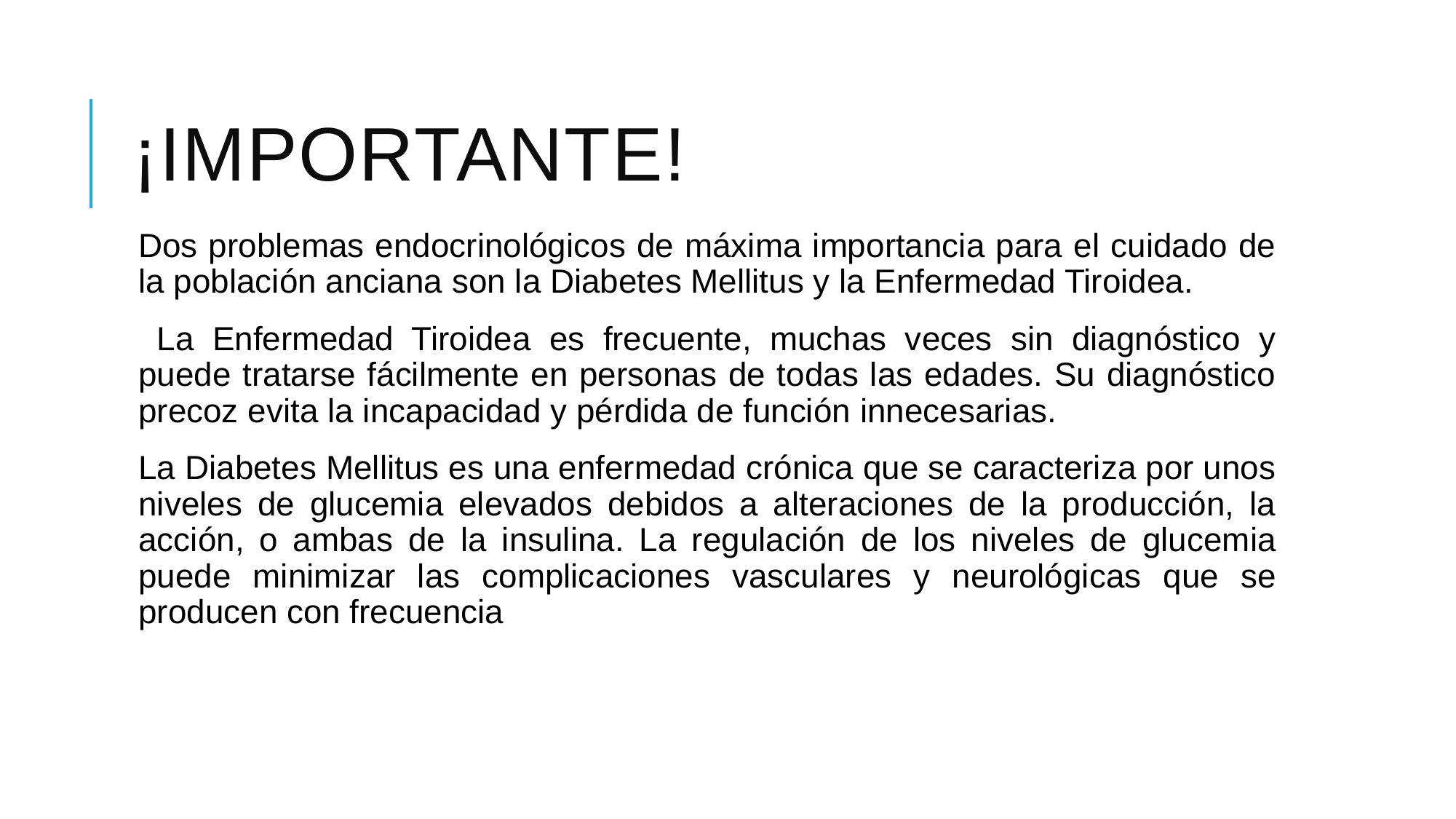

# ¡IMPORTANTE!
Dos problemas endocrinológicos de máxima importancia para el cuidado de la población anciana son la Diabetes Mellitus y la Enfermedad Tiroidea.
 La Enfermedad Tiroidea es frecuente, muchas veces sin diagnóstico y puede tratarse fácilmente en personas de todas las edades. Su diagnóstico precoz evita la incapacidad y pérdida de función innecesarias.
La Diabetes Mellitus es una enfermedad crónica que se caracteriza por unos niveles de glucemia elevados debidos a alteraciones de la producción, la acción, o ambas de la insulina. La regulación de los niveles de glucemia puede minimizar las complicaciones vasculares y neurológicas que se producen con frecuencia